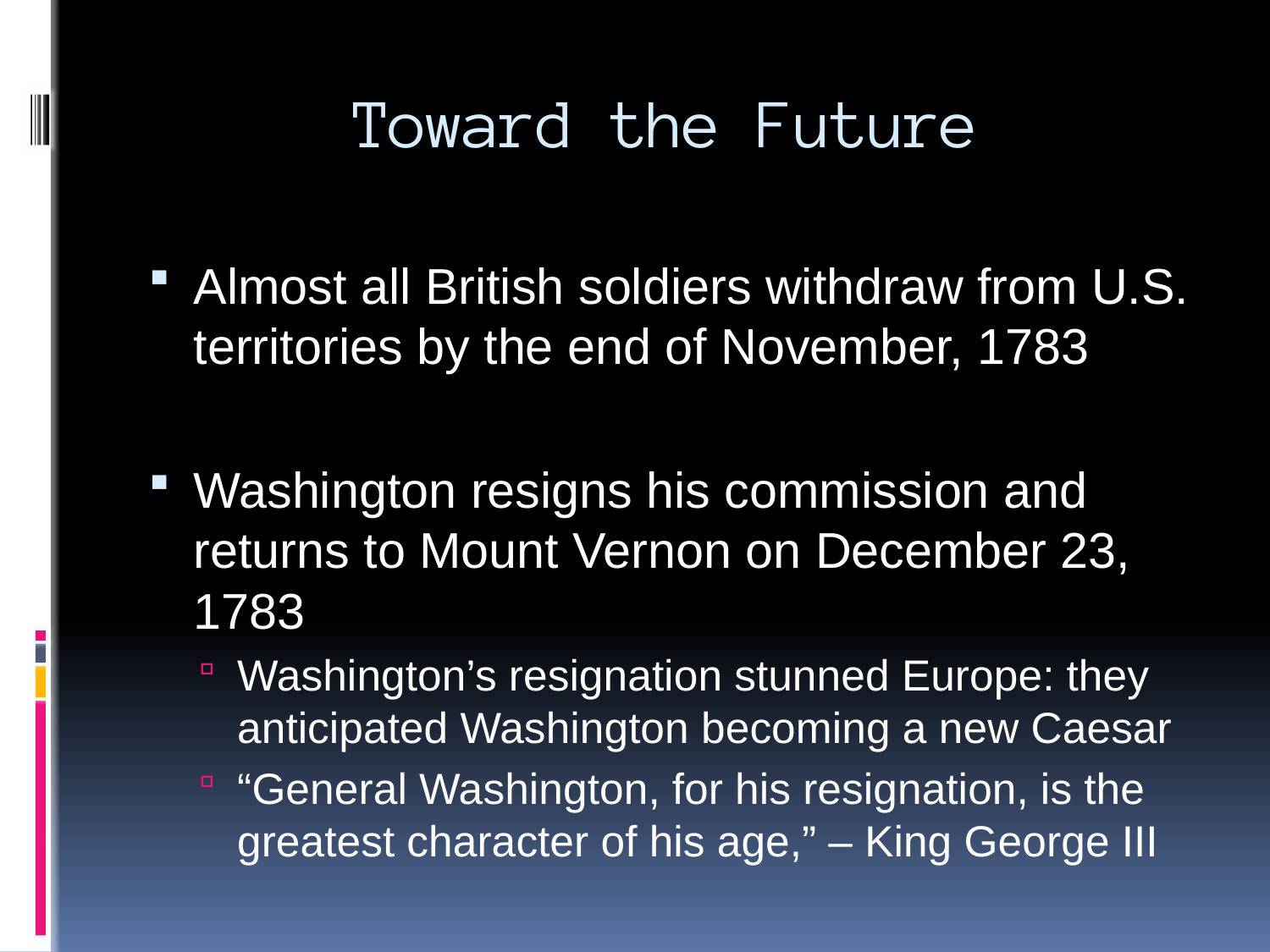

# Toward the Future
Almost all British soldiers withdraw from U.S. territories by the end of November, 1783

Washington resigns his commission and returns to Mount Vernon on December 23, 1783
Washington’s resignation stunned Europe: they anticipated Washington becoming a new Caesar
“General Washington, for his resignation, is the greatest character of his age,” – King George III